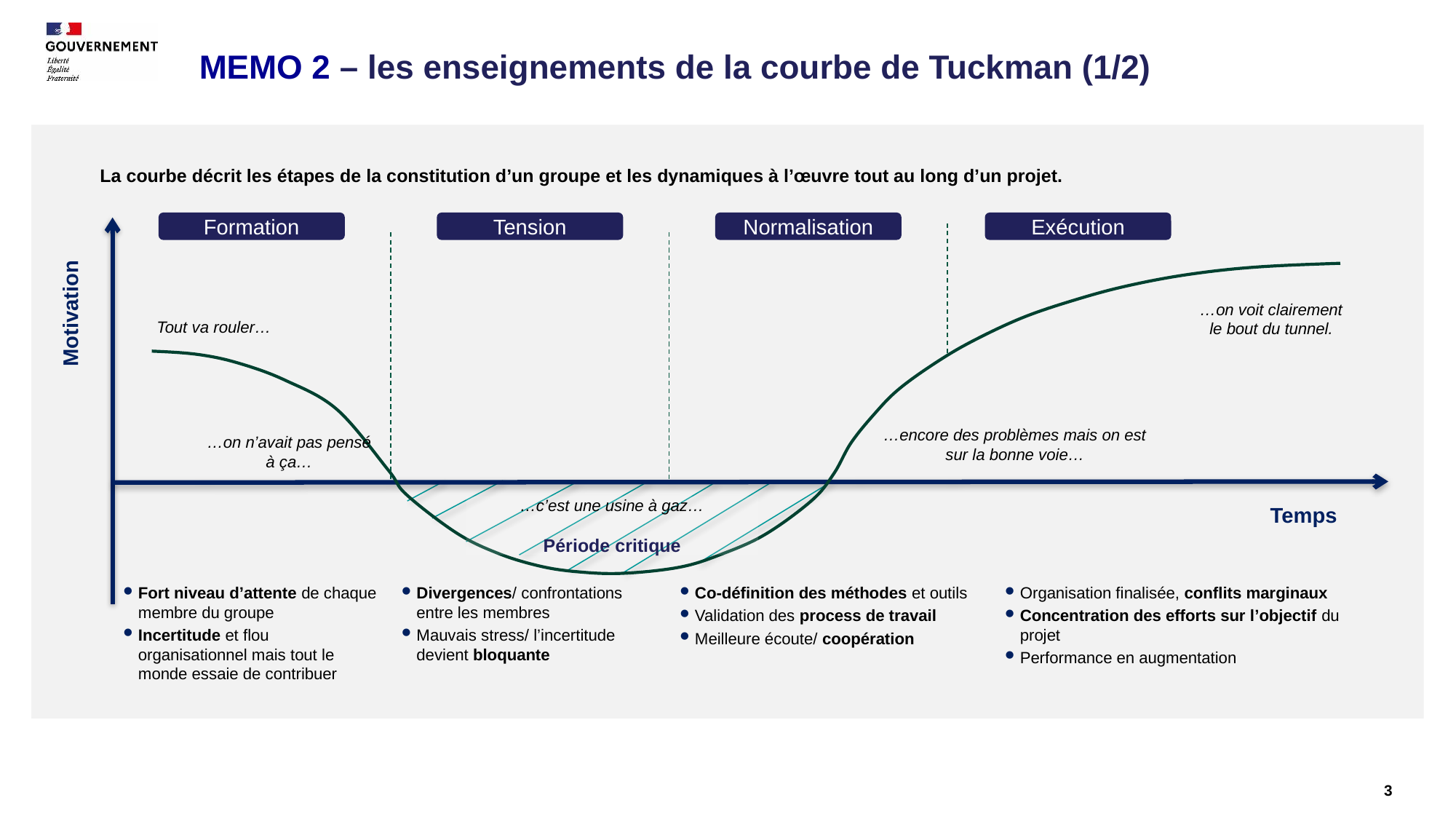

MEMO 2 – les enseignements de la courbe de Tuckman (1/2)

La courbe décrit les étapes de la constitution d’un groupe et les dynamiques à l’œuvre tout au long d’un projet.
Formation
Tension
Normalisation
Exécution

Motivation
…on voit clairement le bout du tunnel.
Tout va rouler…
…encore des problèmes mais on est sur la bonne voie…
…on n’avait pas pensé à ça…
…c’est une usine à gaz…

Période critique
Temps
Divergences/ confrontations entre les membres
Mauvais stress/ l’incertitude devient bloquante
Fort niveau d’attente de chaque membre du groupe
Incertitude et flou organisationnel mais tout le monde essaie de contribuer
Co-définition des méthodes et outils
Validation des process de travail
Meilleure écoute/ coopération
Organisation finalisée, conflits marginaux
Concentration des efforts sur l’objectif du projet
Performance en augmentation
3